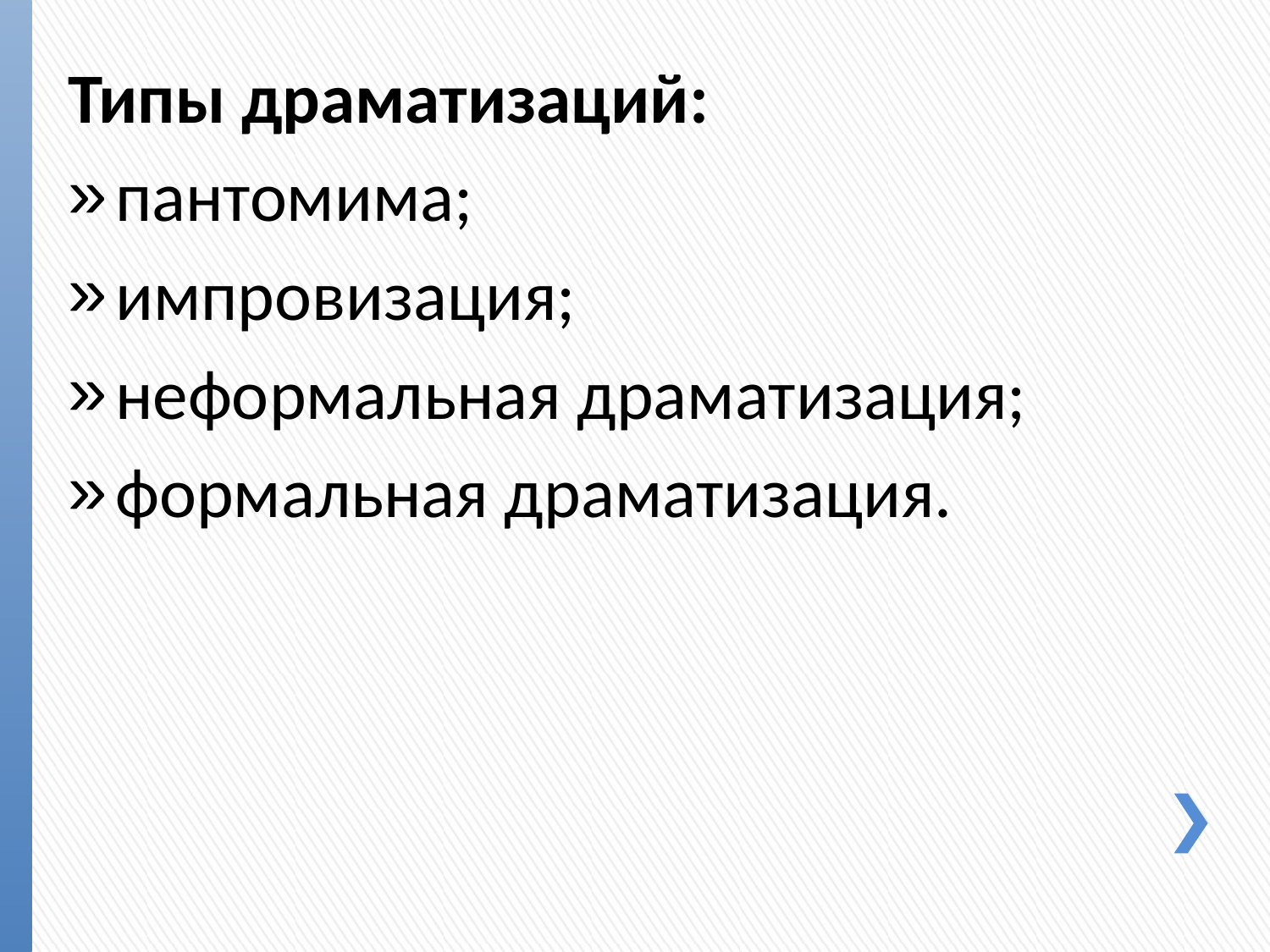

Типы драматизаций:
пантомима;
импровизация;
неформальная драматизация;
формальная драматизация.